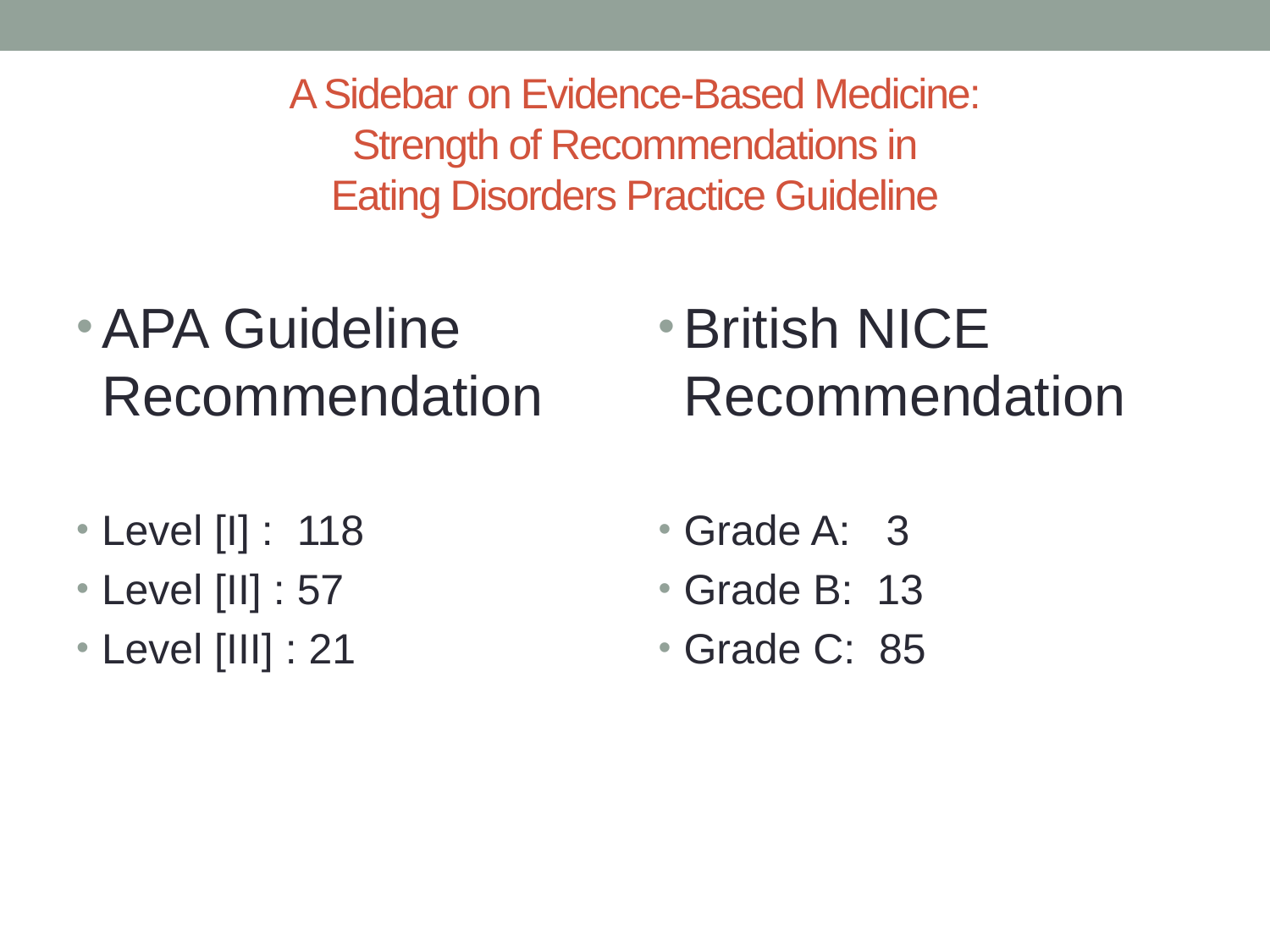

# A Sidebar on Evidence-Based Medicine: Strength of Recommendations in Eating Disorders Practice Guideline
APA Guideline Recommendation
Level [I] :  118
Level [II] : 57
Level [III] : 21

British NICE Recommendation
Grade A:   3
Grade B:  13
Grade C:  85